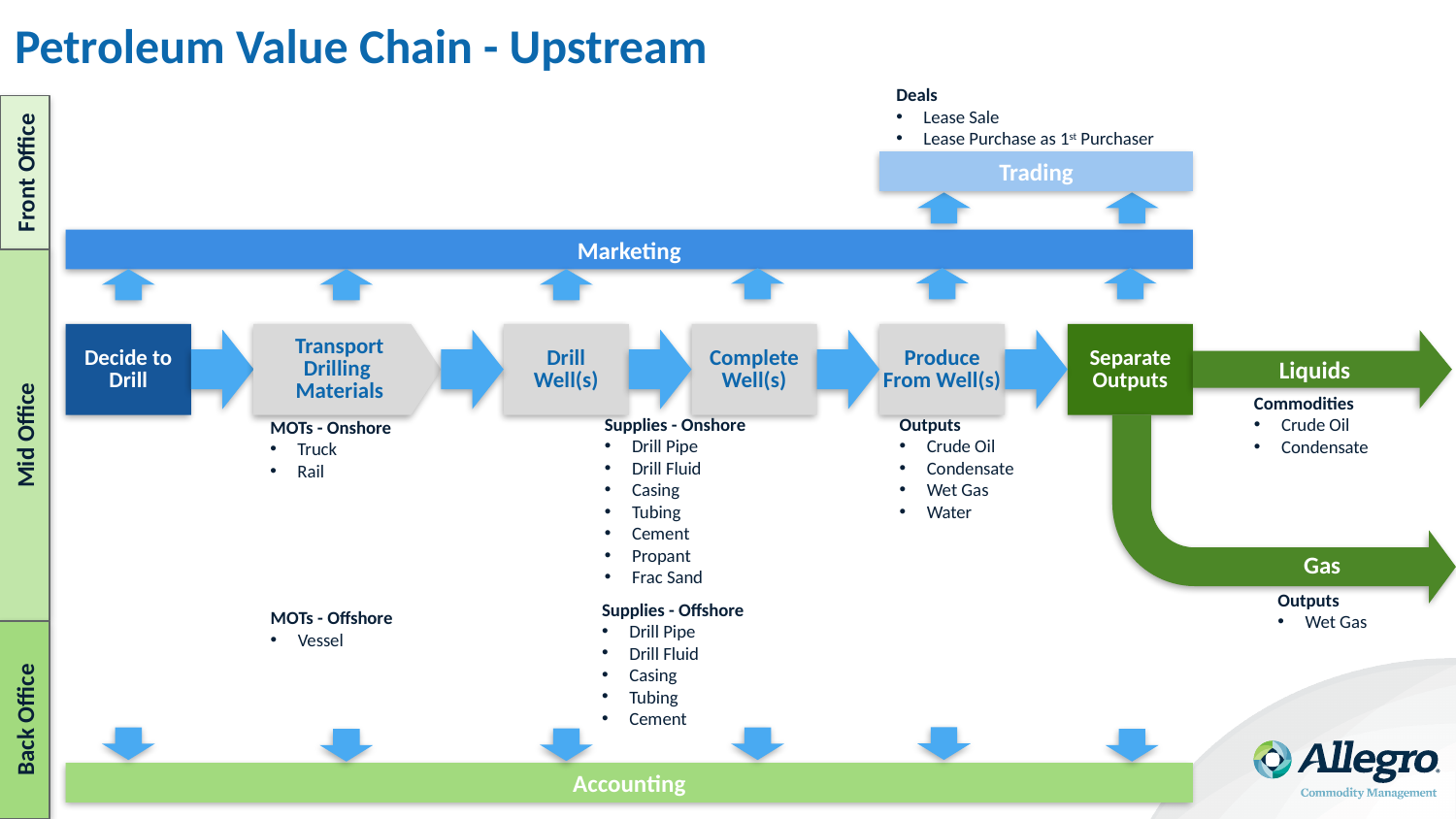

# Petroleum Value Chain - Upstream
Deals
Lease Sale
Lease Purchase as 1st Purchaser
Front Office
Trading

Marketing

Decide to
Drill
Drill
Well(s)
Complete
Well(s)
Produce
From Well(s)
Separate
Outputs
Transport
Drilling
Materials

Liquids
Commodities
Crude Oil
Condensate
Supplies - Onshore
Drill Pipe
Drill Fluid
Casing
Tubing
Cement
Propant
Frac Sand
Outputs
Crude Oil
Condensate
Wet Gas
Water
MOTs - Onshore
Truck
Rail
Mid Office

Gas
Outputs
Wet Gas
Supplies - Offshore
Drill Pipe
Drill Fluid
Casing
Tubing
Cement
MOTs - Offshore
Vessel
Back Office

Accounting